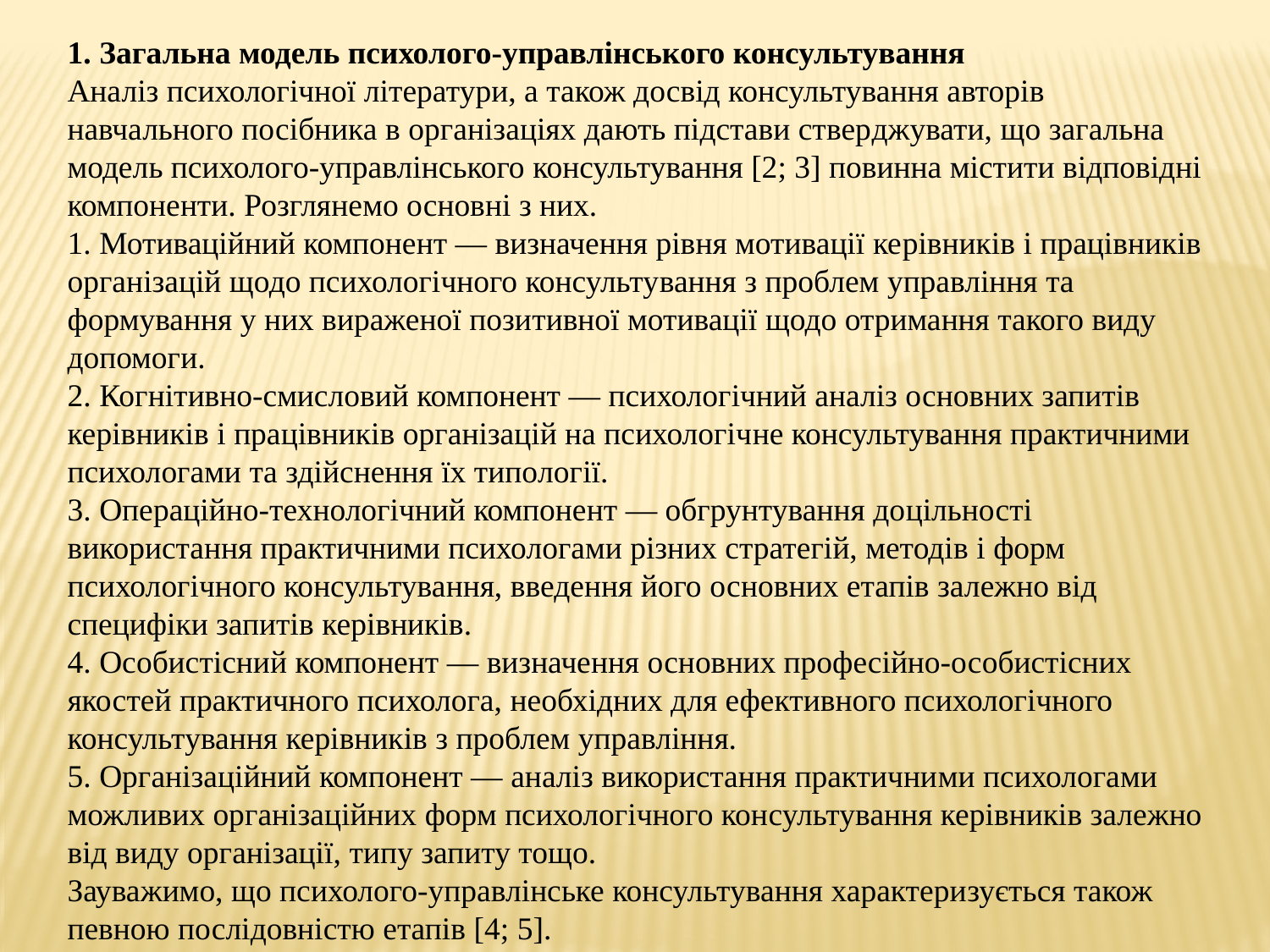

1. Загальна модель психолого-управлінського консультування
Аналіз психологічної літератури, а також досвід консультування авторів навчального посібника в організаціях дають підстави ствер­джувати, що загальна модель психолого-управлінського консультування [2; 3] повинна містити відповідні компоненти. Розгля­немо основні з них.
1. Мотиваційний компонент — визначення рівня мотивації ке­рівників і працівників організацій щодо психологічного консульту­вання з проблем управління та формування у них вираженої пози­тивної мотивації щодо отримання такого виду допомоги.
2. Когнітивно-смисловий компонент — психологічний аналіз основних запитів керівників і працівників організацій на психологіч­не консультування практичними психологами та здійснення їх типо­логії.
3. Операційно-технологічний компонент — обгрунтування до­цільності використання практичними психологами різних стратегій, методів і форм психологічного консультування, введення його ос­новних етапів залежно від специфіки запитів керівників.
4. Особистісний компонент — визначення основних професійно-особистісних якостей практичного психолога, необхідних для ефективного психологічного консультування керівників з проблем управління.
5. Організаційний компонент — аналіз використання практични­ми психологами можливих організаційних форм психологічного кон­сультування керівників залежно від виду організації, типу запиту тощо.
Зауважимо, що психолого-управлінське консультування характери­зується також певною послідовністю етапів [4; 5].